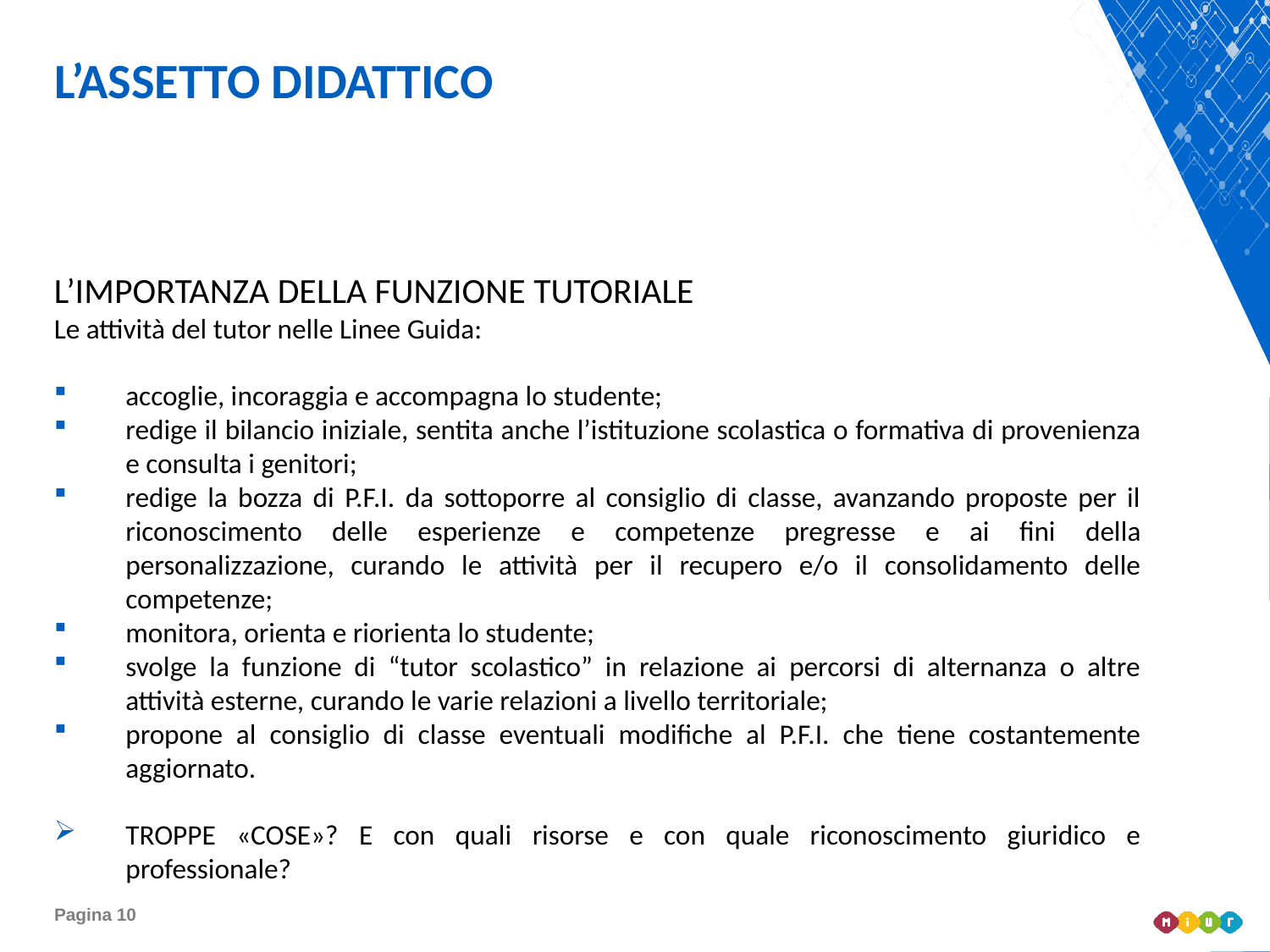

L’ASSETTO DIDATTICO
L’IMPORTANZA DELLA FUNZIONE TUTORIALE
Le attività del tutor nelle Linee Guida:

accoglie, incoraggia e accompagna lo studente;
redige il bilancio iniziale, sentita anche l’istituzione scolastica o formativa di provenienza e consulta i genitori;
redige la bozza di P.F.I. da sottoporre al consiglio di classe, avanzando proposte per il riconoscimento delle esperienze e competenze pregresse e ai fini della personalizzazione, curando le attività per il recupero e/o il consolidamento delle competenze;
monitora, orienta e riorienta lo studente;
svolge la funzione di “tutor scolastico” in relazione ai percorsi di alternanza o altre attività esterne, curando le varie relazioni a livello territoriale;
propone al consiglio di classe eventuali modifiche al P.F.I. che tiene costantemente aggiornato.

TROPPE «COSE»? E con quali risorse e con quale riconoscimento giuridico e professionale?